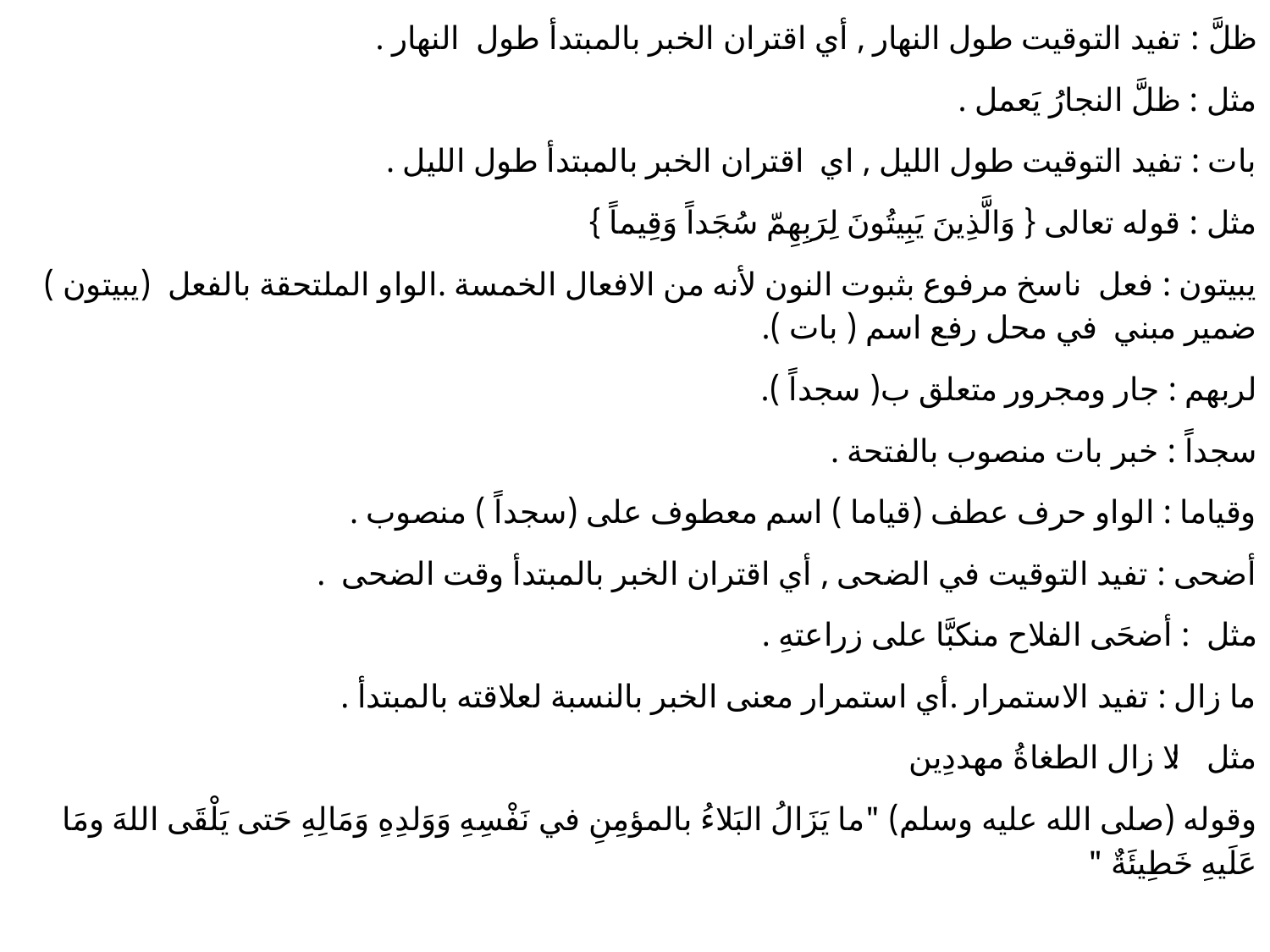

ظلَّ : تفيد التوقيت طول النهار , أي اقتران الخبر بالمبتدأ طول  النهار .
مثل : ظلَّ النجارُ يَعمل .
بات : تفيد التوقيت طول الليل , اي  اقتران الخبر بالمبتدأ طول الليل .
مثل : قوله تعالى { وَالَّذِينَ يَبِيتُونَ لِرَبِهِمّ سُجَداً وَقِيماً }
يبيتون : فعل  ناسخ مرفوع بثبوت النون لأنه من الافعال الخمسة .الواو الملتحقة بالفعل  (يبيتون ) ضمير مبني  في محل رفع اسم ( بات ).
لربهم : جار ومجرور متعلق ب( سجداً ).
سجداً : خبر بات منصوب بالفتحة .
وقياما : الواو حرف عطف (قياما ) اسم معطوف على (سجداً ) منصوب .
أضحى : تفيد التوقيت في الضحى , أي اقتران الخبر بالمبتدأ وقت الضحى  .
مثل  : أضحَى الفلاح منكبَّا على زراعتهِ .
ما زال : تفيد الاستمرار .أي استمرار معنى الخبر بالنسبة لعلاقته بالمبتدأ .
مثل : لا زال الطغاةُ مهددِين
وقوله (صلى الله عليه وسلم) "ما يَزَالُ البَلاءُ بالمؤمِنِ في نَفْسِهِ وَوَلدِهِ وَمَالِهِ حَتى يَلْقَى اللهَ ومَا عَلَيهِ خَطِيئَةٌ "